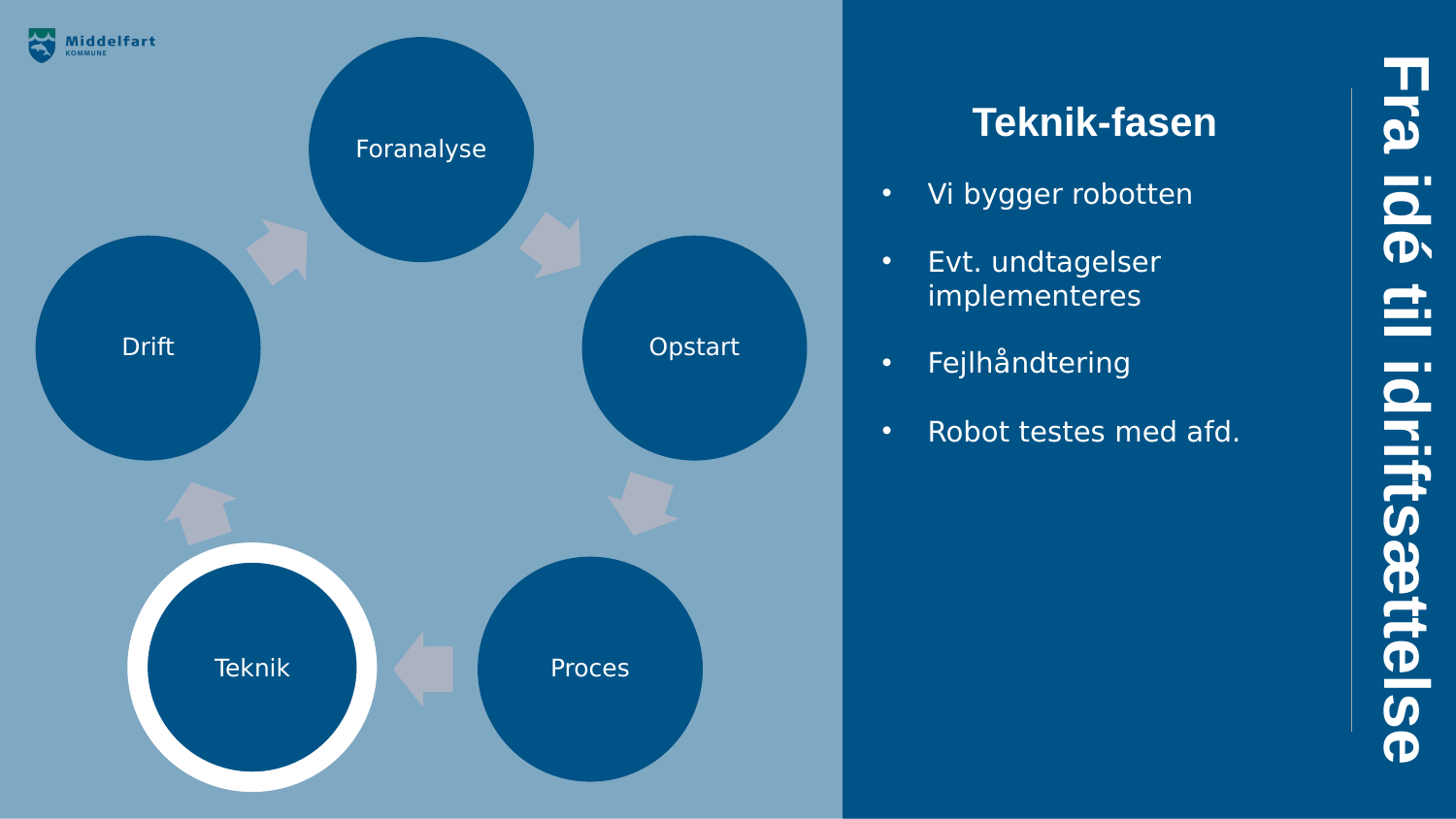

Fra idé til idriftsættelse
Foranalyse

Opstart

Proces

Teknik

Drift

Teknik-fasen

Vi bygger robotten
Evt. undtagelser implementeres

Fejlhåndtering

Robot testes med afd.